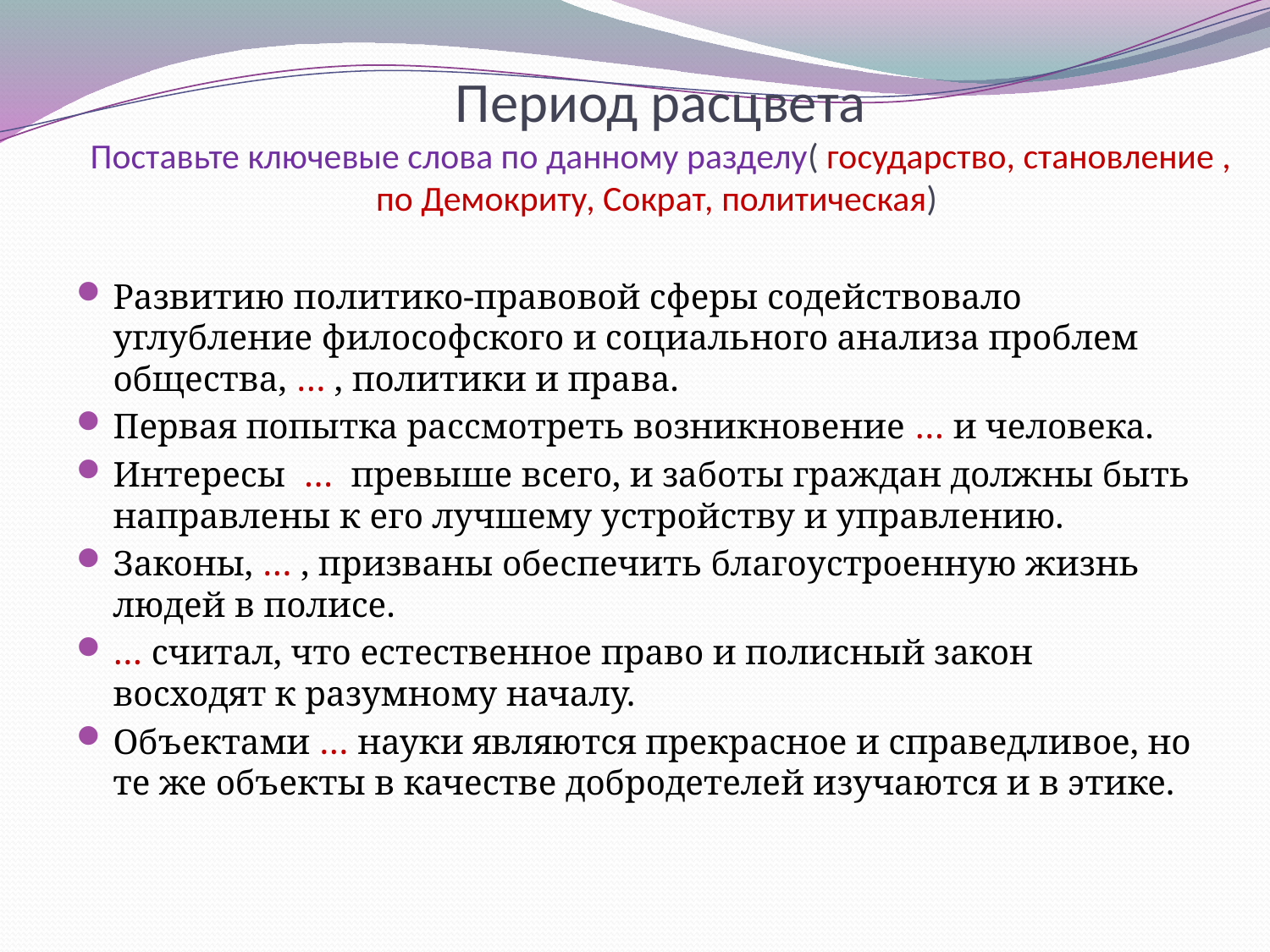

# Период расцвета Поставьте ключевые слова по данному разделу( государство, становление , по Демокриту, Сократ, политическая)
Развитию политико-правовой сферы содействовало углубление философского и социального анализа проблем общества, … , политики и права.
Первая попытка рассмотреть возникновение … и человека.
Интересы  …  превыше всего, и заботы граждан должны быть направлены к его лучшему устройству и управлению.
Законы, … , призваны обеспечить благоустроенную жизнь людей в полисе.
… считал, что естественное право и полисный закон восходят к разумному началу.
Объектами … науки являются прекрасное и справедливое, но те же объекты в качестве добродетелей изучаются и в этике.